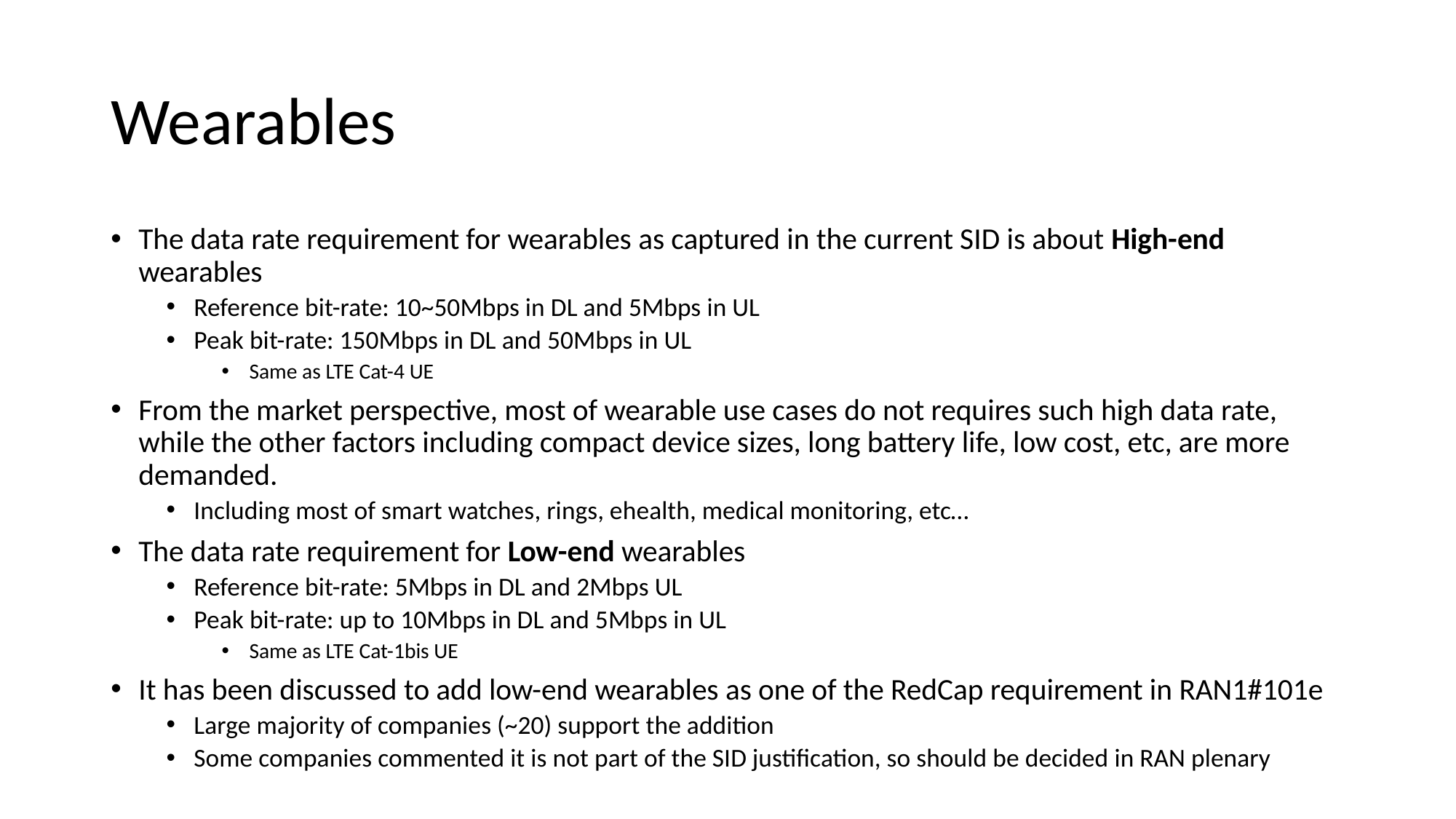

# Wearables
The data rate requirement for wearables as captured in the current SID is about High-end wearables
Reference bit-rate: 10~50Mbps in DL and 5Mbps in UL
Peak bit-rate: 150Mbps in DL and 50Mbps in UL
Same as LTE Cat-4 UE
From the market perspective, most of wearable use cases do not requires such high data rate, while the other factors including compact device sizes, long battery life, low cost, etc, are more demanded.
Including most of smart watches, rings, ehealth, medical monitoring, etc…
The data rate requirement for Low-end wearables
Reference bit-rate: 5Mbps in DL and 2Mbps UL
Peak bit-rate: up to 10Mbps in DL and 5Mbps in UL
Same as LTE Cat-1bis UE
It has been discussed to add low-end wearables as one of the RedCap requirement in RAN1#101e
Large majority of companies (~20) support the addition
Some companies commented it is not part of the SID justification, so should be decided in RAN plenary